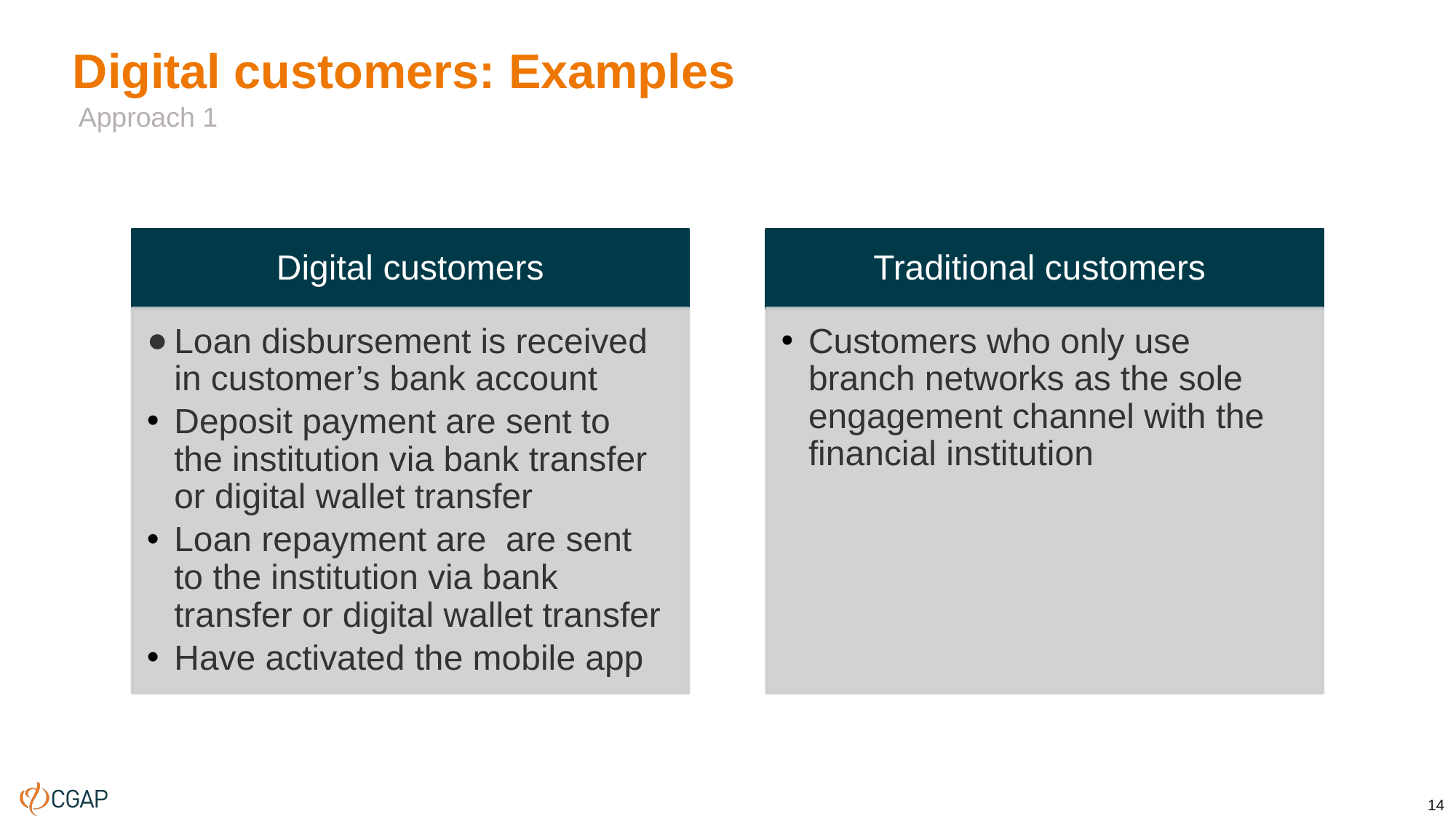

# Digital customers: Examples
Approach 1

Digital customers
Loan disbursement is received in customer’s bank account
Deposit payment are sent to the institution via bank transfer or digital wallet transfer
Loan repayment are  are sent to the institution via bank transfer or digital wallet transfer
Have activated the mobile app
Traditional customers
Customers who only use branch networks as the sole engagement channel with the financial institution
14